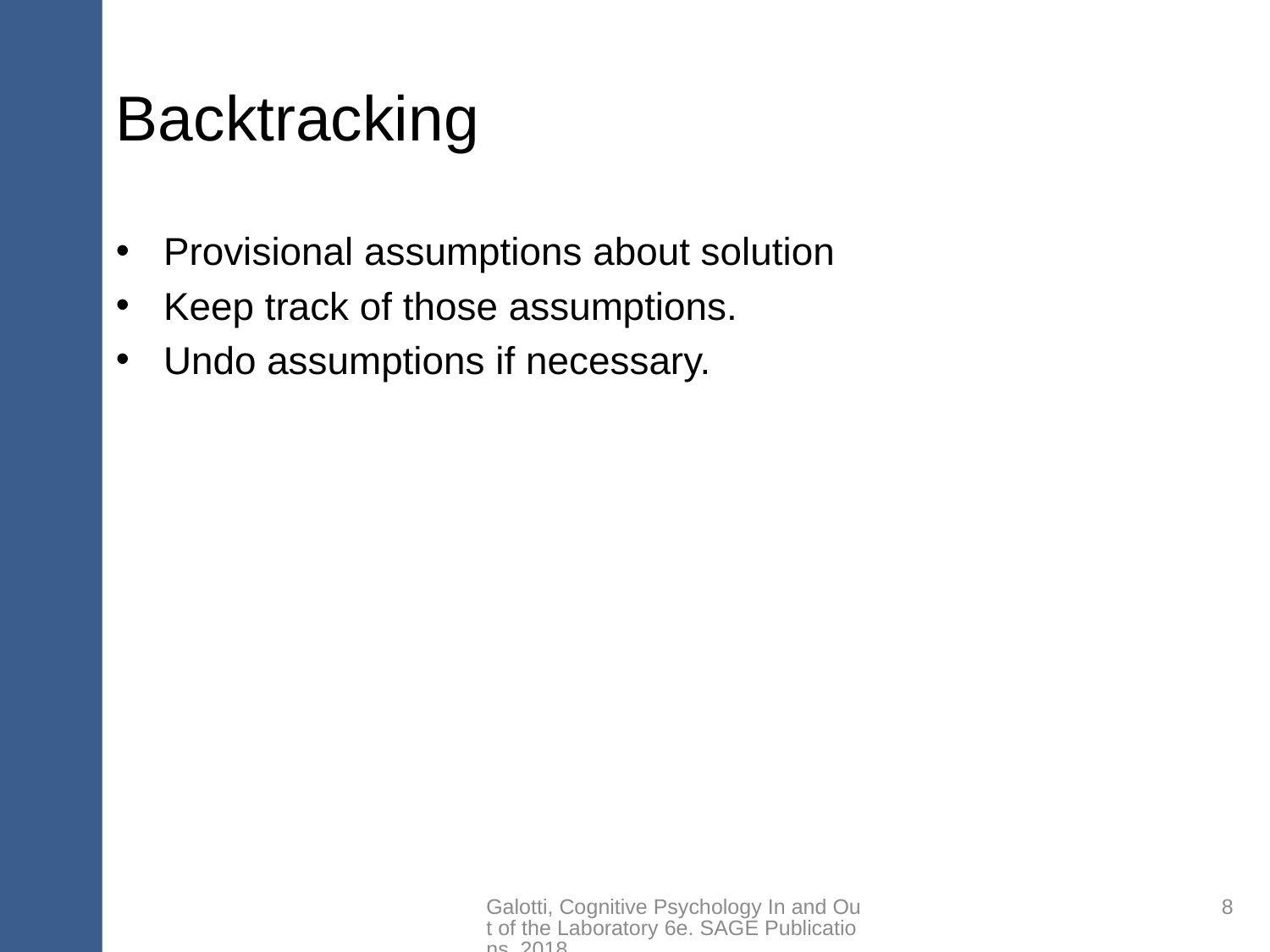

# Backtracking
Provisional assumptions about solution
Keep track of those assumptions.
Undo assumptions if necessary.
Galotti, Cognitive Psychology In and Out of the Laboratory 6e. SAGE Publications, 2018.
8